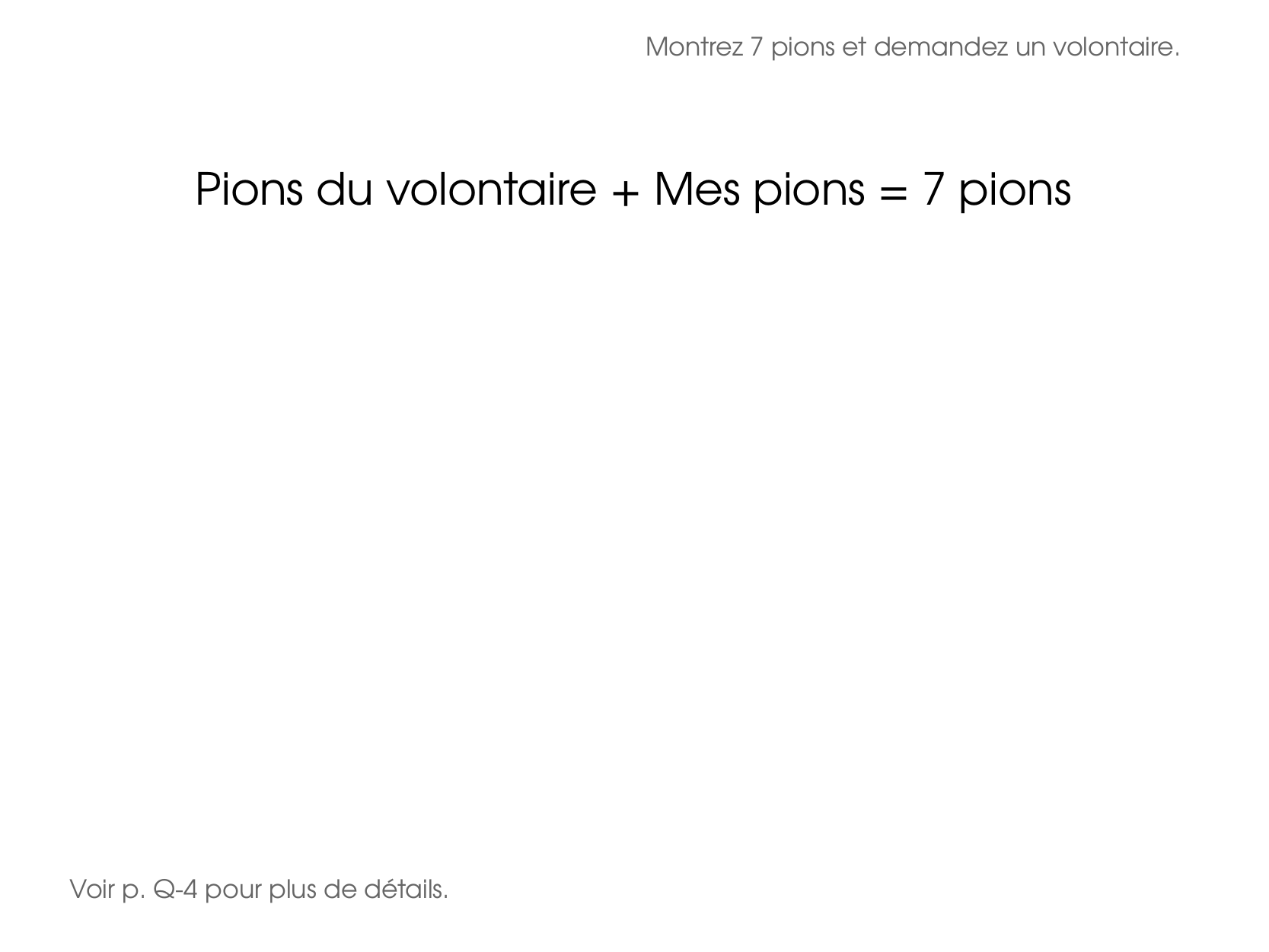

Montrez 7 pions et demandez un volontaire.
Pions du volontaire + Mes pions = 7 pions
Voir p. Q-4 pour plus de détails.